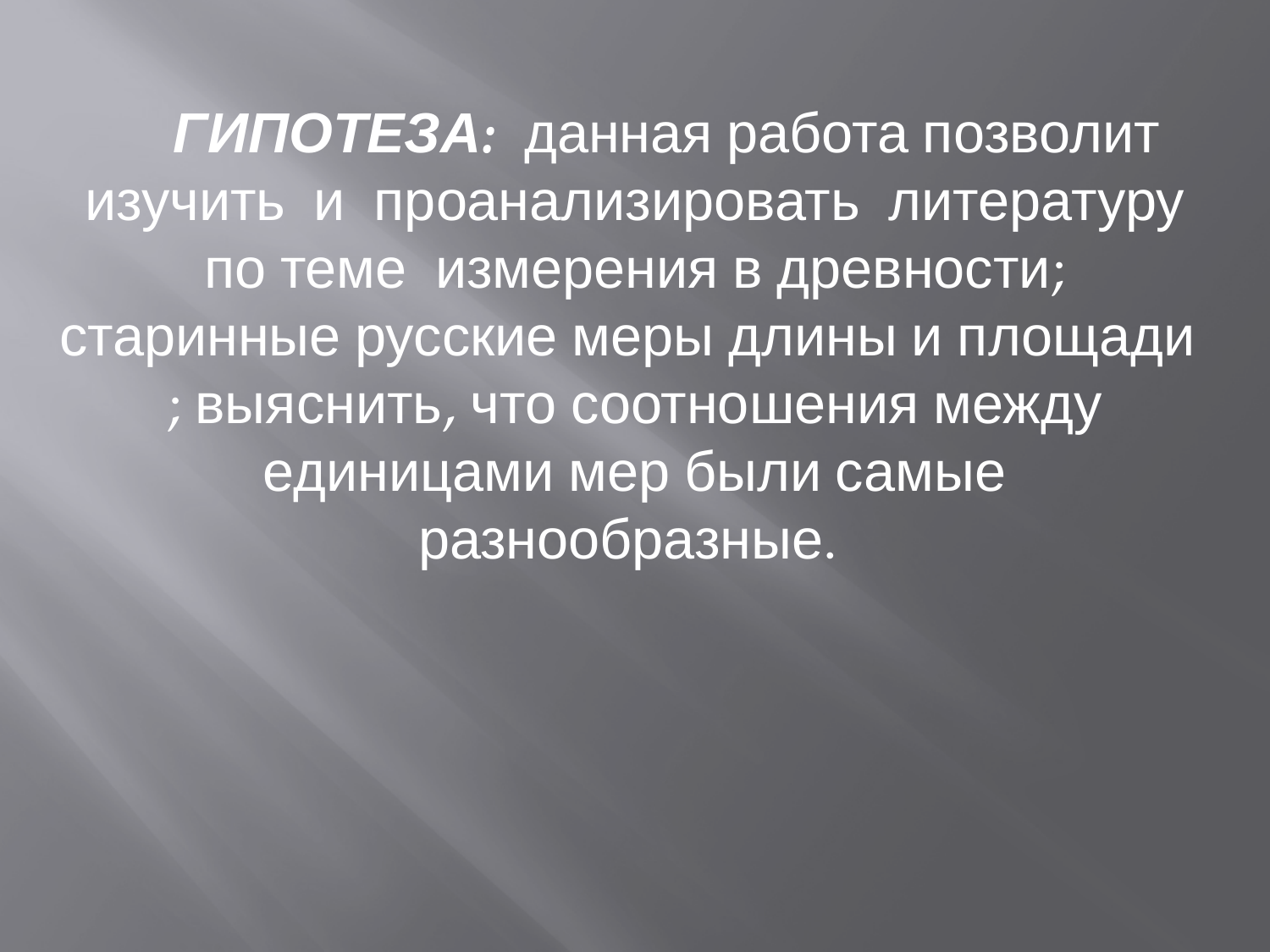

ГИПОТЕЗА:  данная работа позволит изучить  и  проанализировать  литературу по теме  измерения в древности; старинные русские меры длины и площади  ; выяснить, что соотношения между единицами мер были самые разнообразные.